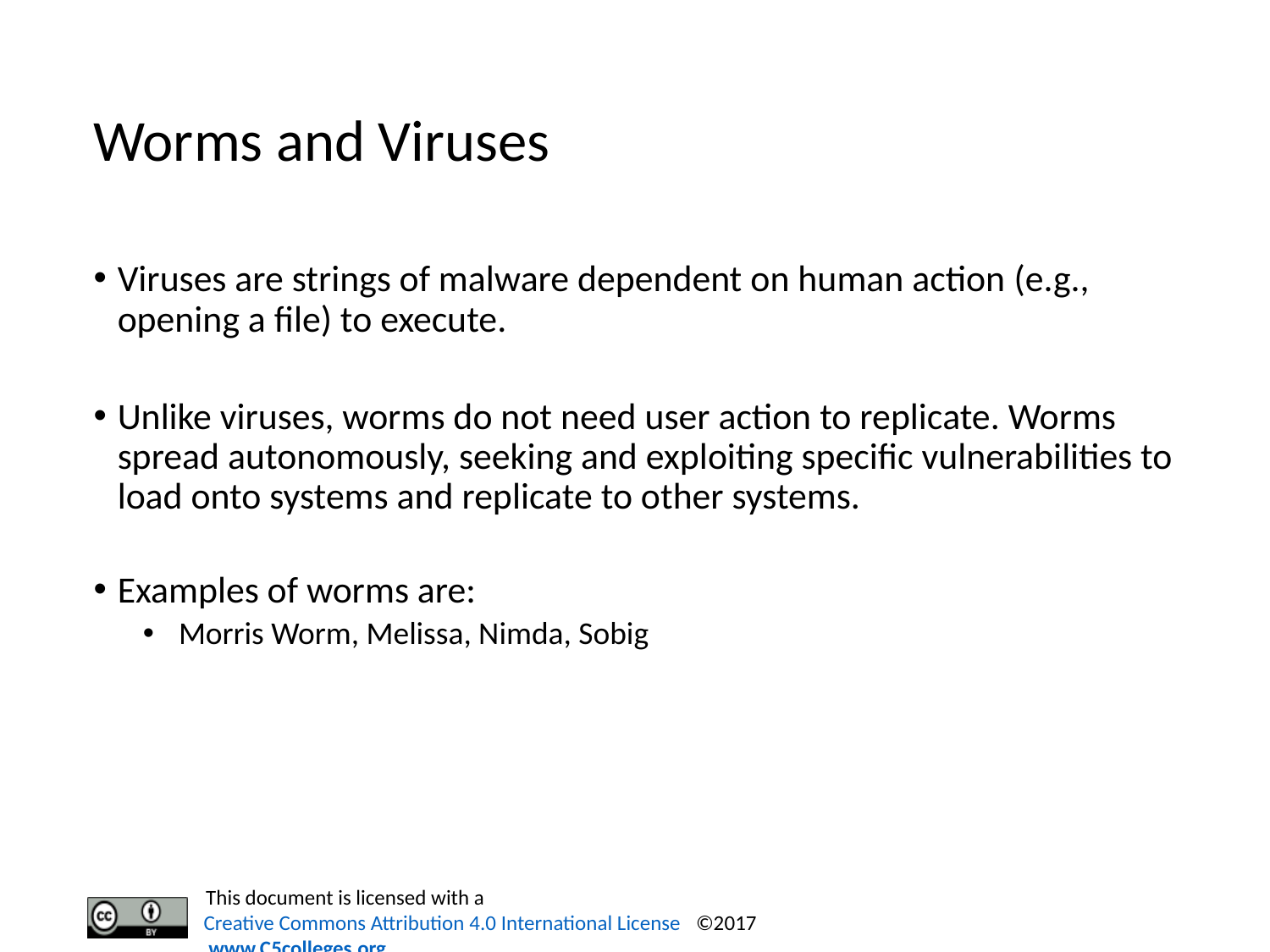

# Worms and Viruses
Viruses are strings of malware dependent on human action (e.g., opening a file) to execute.
Unlike viruses, worms do not need user action to replicate. Worms spread autonomously, seeking and exploiting specific vulnerabilities to load onto systems and replicate to other systems.
Examples of worms are:
Morris Worm, Melissa, Nimda, Sobig